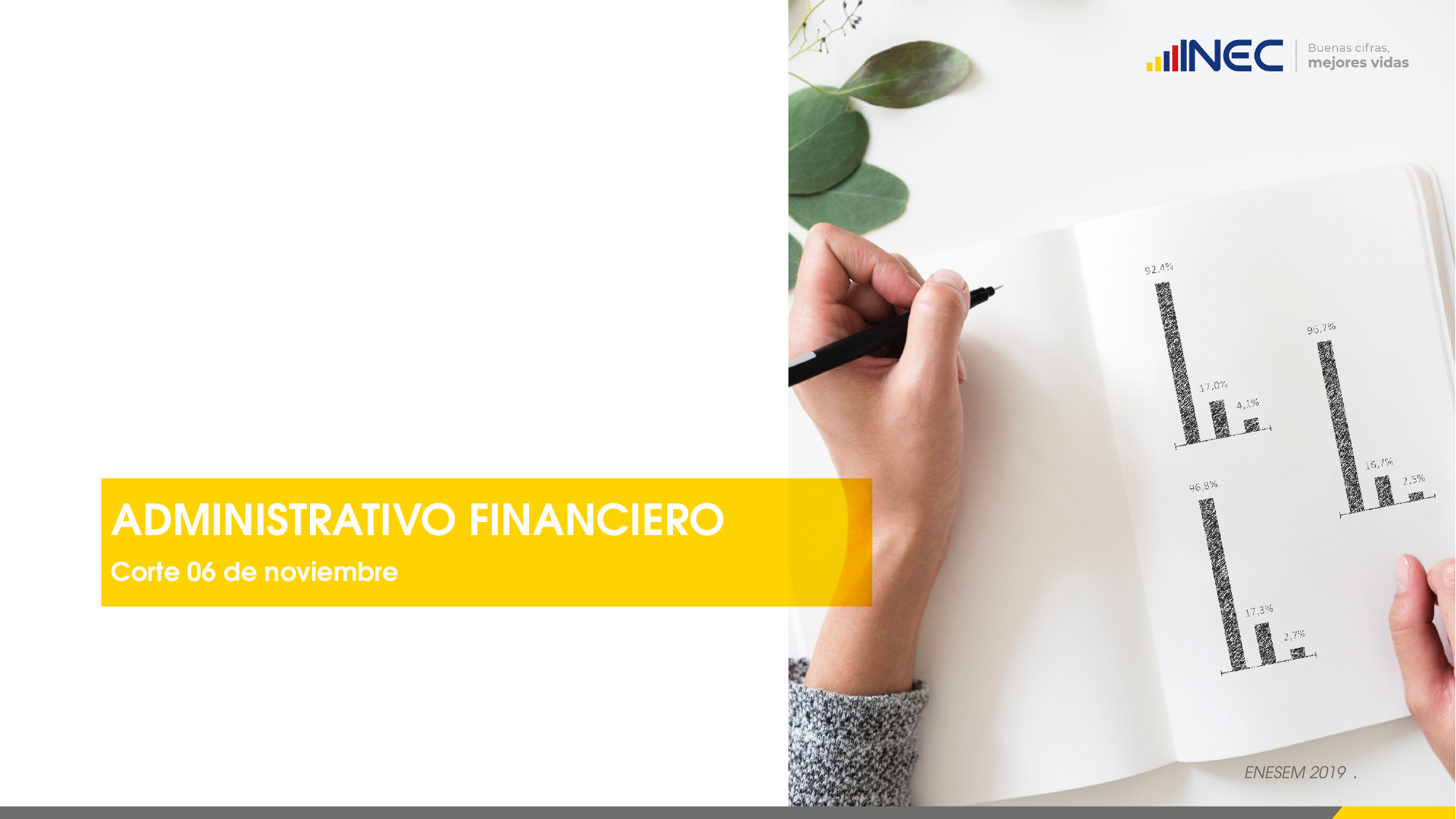

# ADMINISTRATIVO FINANCIERO Corte 06 de noviembre

ENESEM 2019